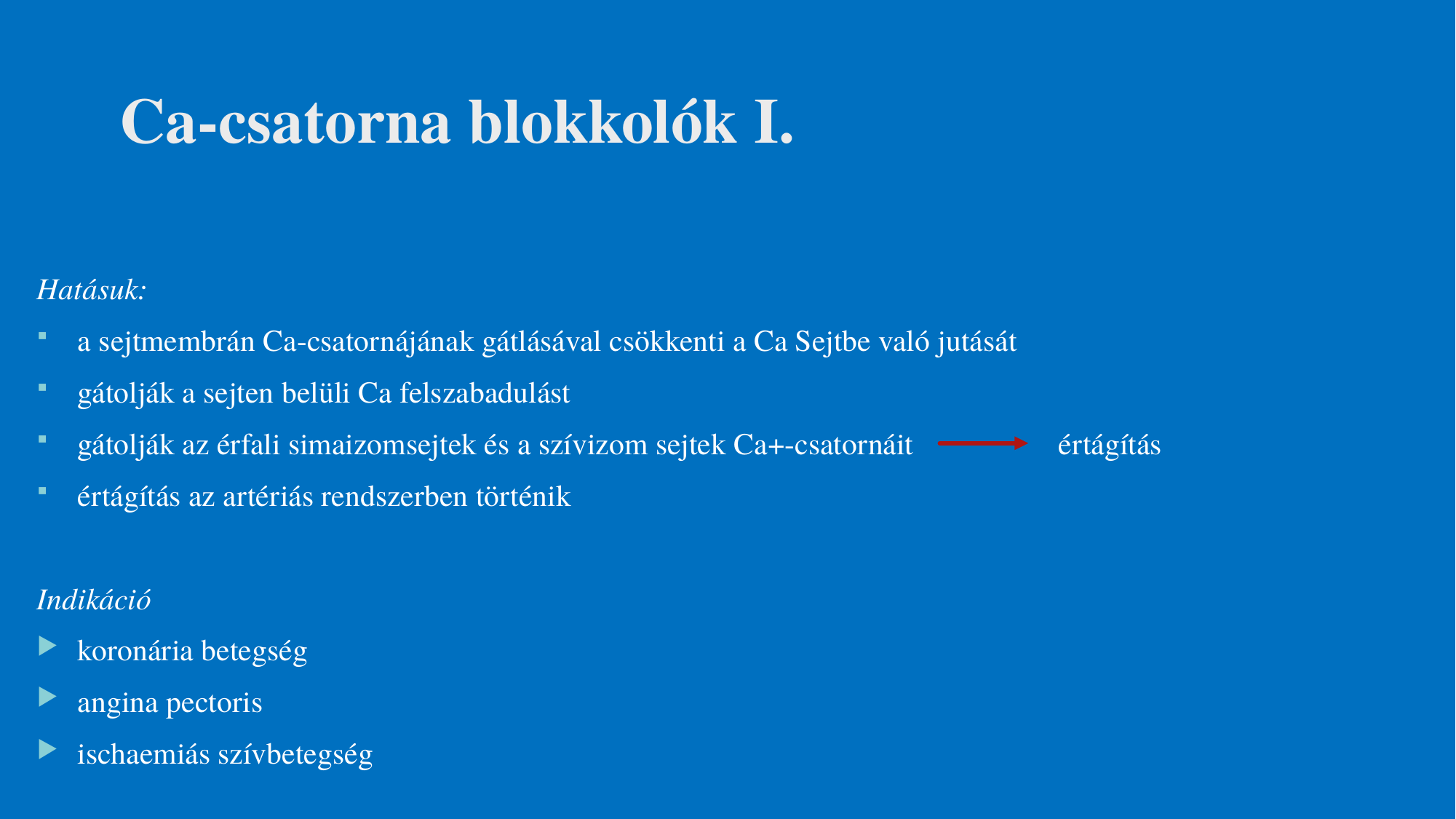

# Ca-csatorna blokkolók I.
Hatásuk:
a sejtmembrán Ca-csatornájának gátlásával csökkenti a Ca Sejtbe való jutását
gátolják a sejten belüli Ca felszabadulást
gátolják az érfali simaizomsejtek és a szívizom sejtek Ca+-csatornáit                   értágítás
értágítás az artériás rendszerben történik

Indikáció
koronária betegség
angina pectoris
ischaemiás szívbetegség